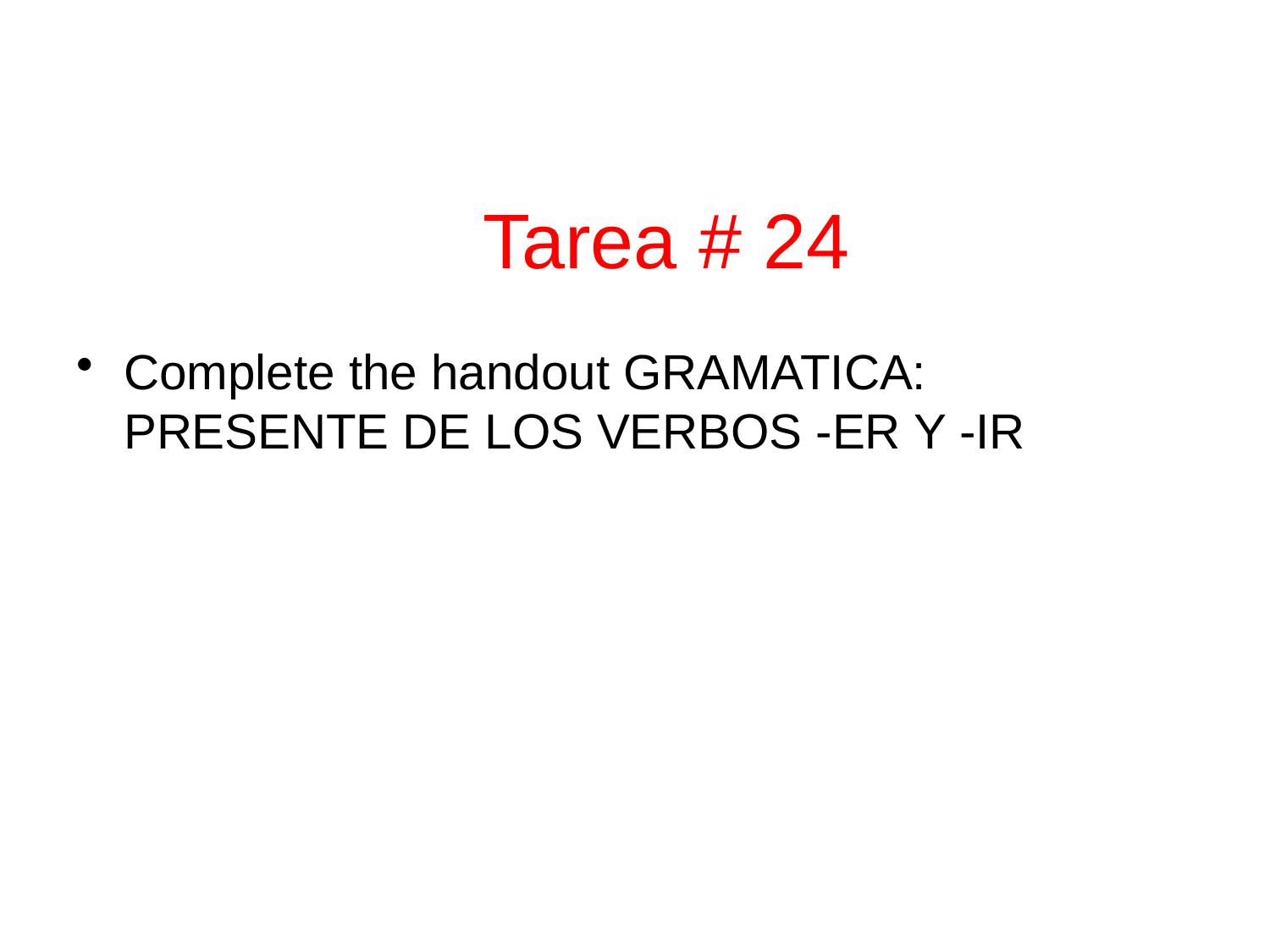

Complete the handout GRAMATICA: PRESENTE DE LOS VERBOS -ER Y -IR

Tarea # 24